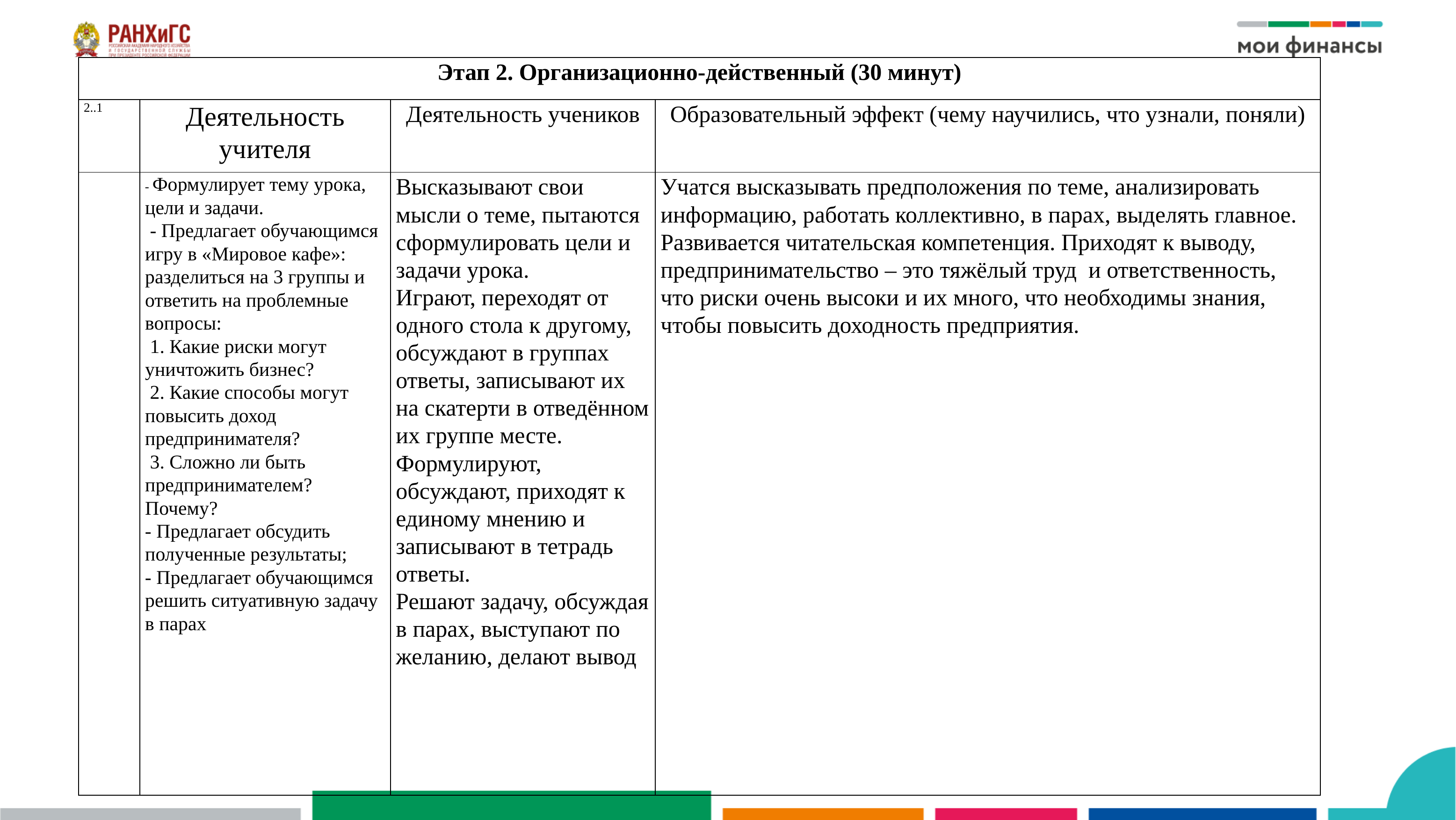

| Этап 2. Организационно-действенный (30 минут) |  |  |  |
| --- | --- | --- | --- |
| 2..1 | Деятельность учителя | Деятельность учеников | Образовательный эффект (чему научились, что узнали, поняли) |
|  | - Формулирует тему урока, цели и задачи. - Предлагает обучающимся игру в «Мировое кафе»: разделиться на 3 группы и ответить на проблемные вопросы: 1. Какие риски могут уничтожить бизнес? 2. Какие способы могут повысить доход предпринимателя? 3. Сложно ли быть предпринимателем? Почему? - Предлагает обсудить полученные результаты; - Предлагает обучающимся решить ситуативную задачу в парах | Высказывают свои мысли о теме, пытаются сформулировать цели и задачи урока. Играют, переходят от одного стола к другому, обсуждают в группах ответы, записывают их на скатерти в отведённом их группе месте. Формулируют, обсуждают, приходят к единому мнению и записывают в тетрадь ответы. Решают задачу, обсуждая в парах, выступают по желанию, делают вывод | Учатся высказывать предположения по теме, анализировать информацию, работать коллективно, в парах, выделять главное. Развивается читательская компетенция. Приходят к выводу, предпринимательство – это тяжёлый труд и ответственность, что риски очень высоки и их много, что необходимы знания, чтобы повысить доходность предприятия. |